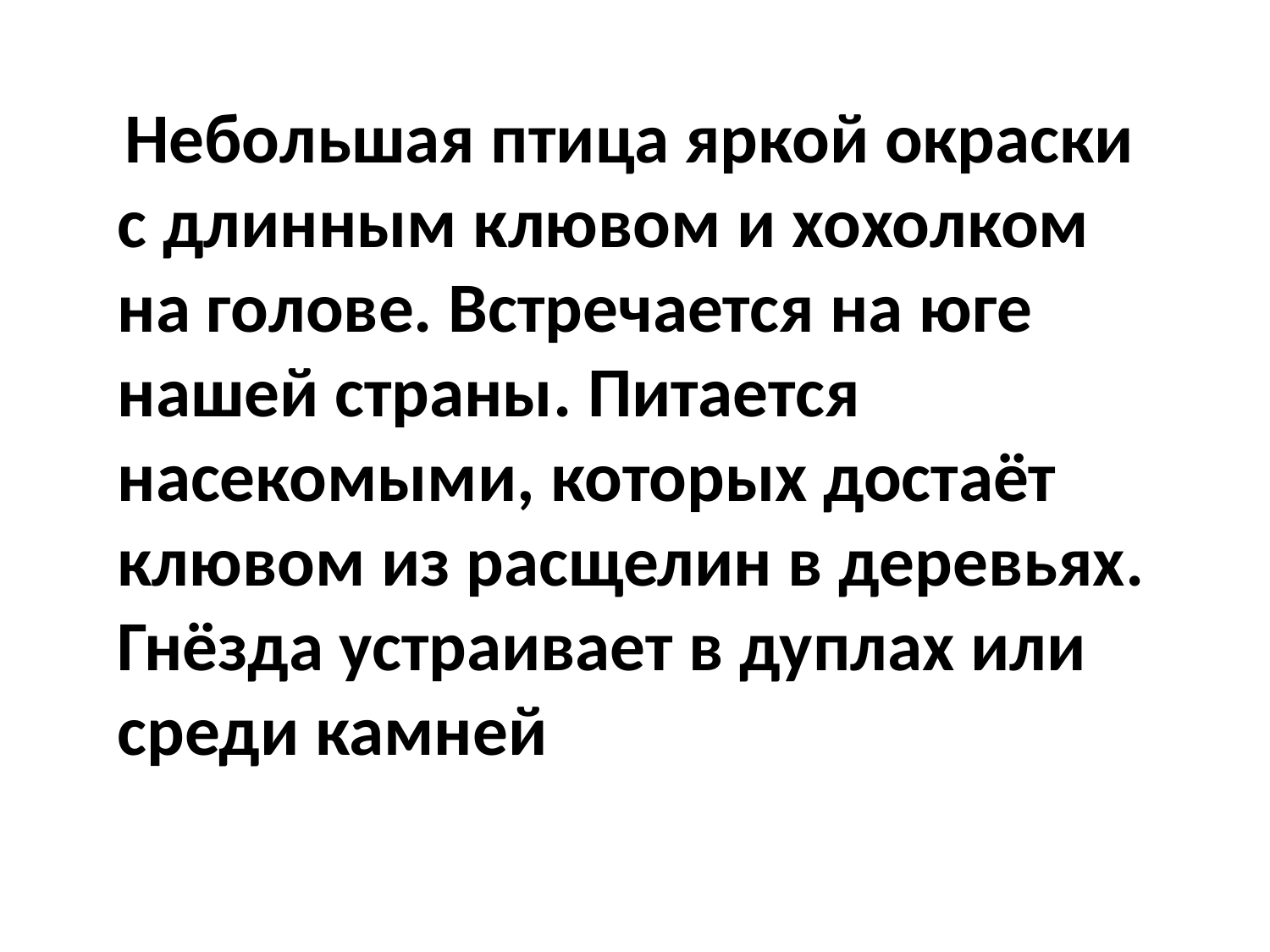

Небольшая птица яркой окраски с длинным клювом и хохолком на голове. Встречается на юге нашей страны. Питается насекомыми, которых достаёт клювом из расщелин в деревьях. Гнёзда устраивает в дуплах или среди камней